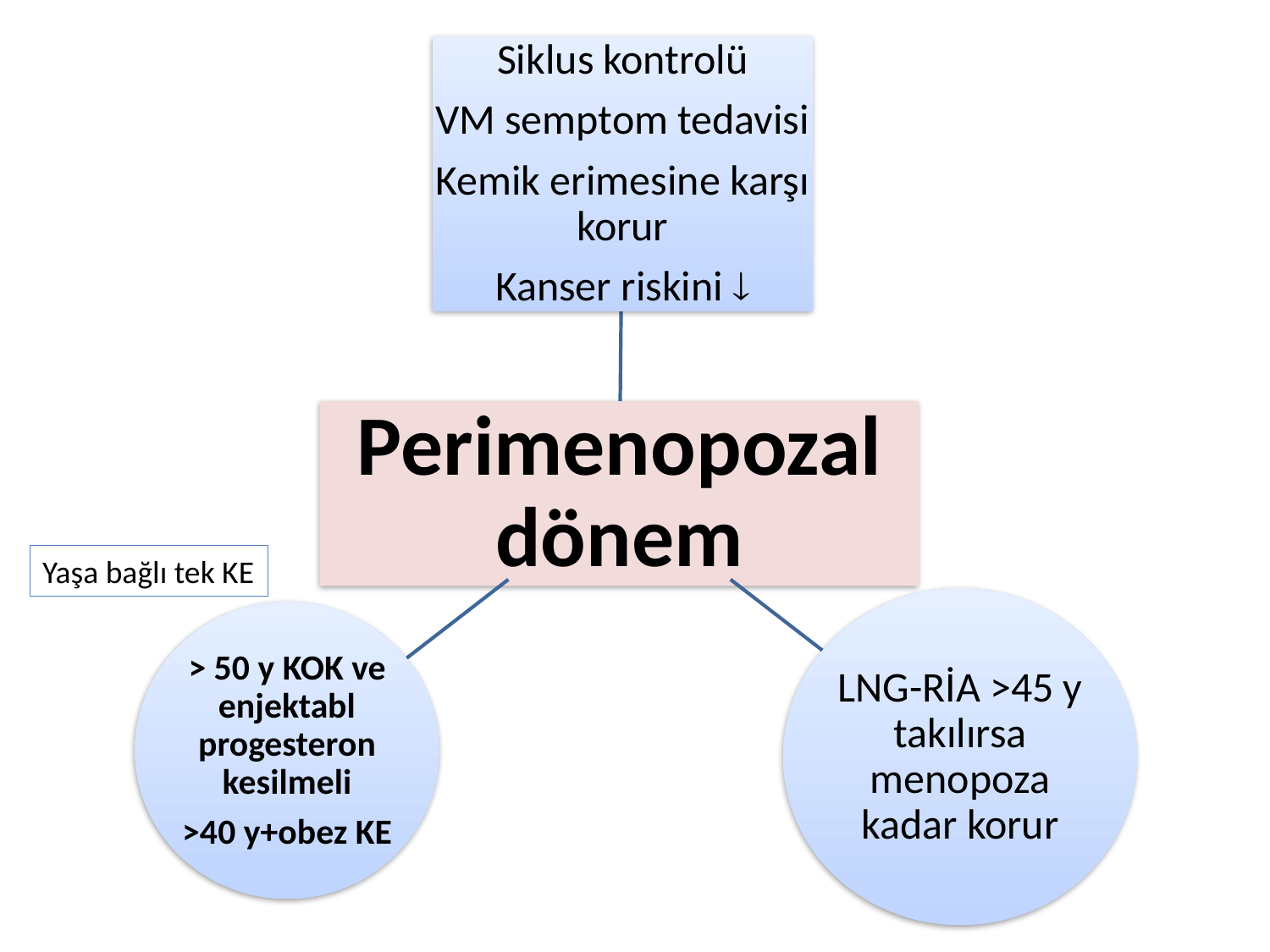

Perimenopozal dönem

Siklus kontrolü
VM semptom tedavisi
Kemik erimesine karşı korur
Kanser riskini ↓

LNG-RİA >45 y takılırsa menopoza kadar korur

> 50 y KOK ve enjektabl progesteron kesilmeli
>40 y+obez KE
Yaşa bağlı tek KE